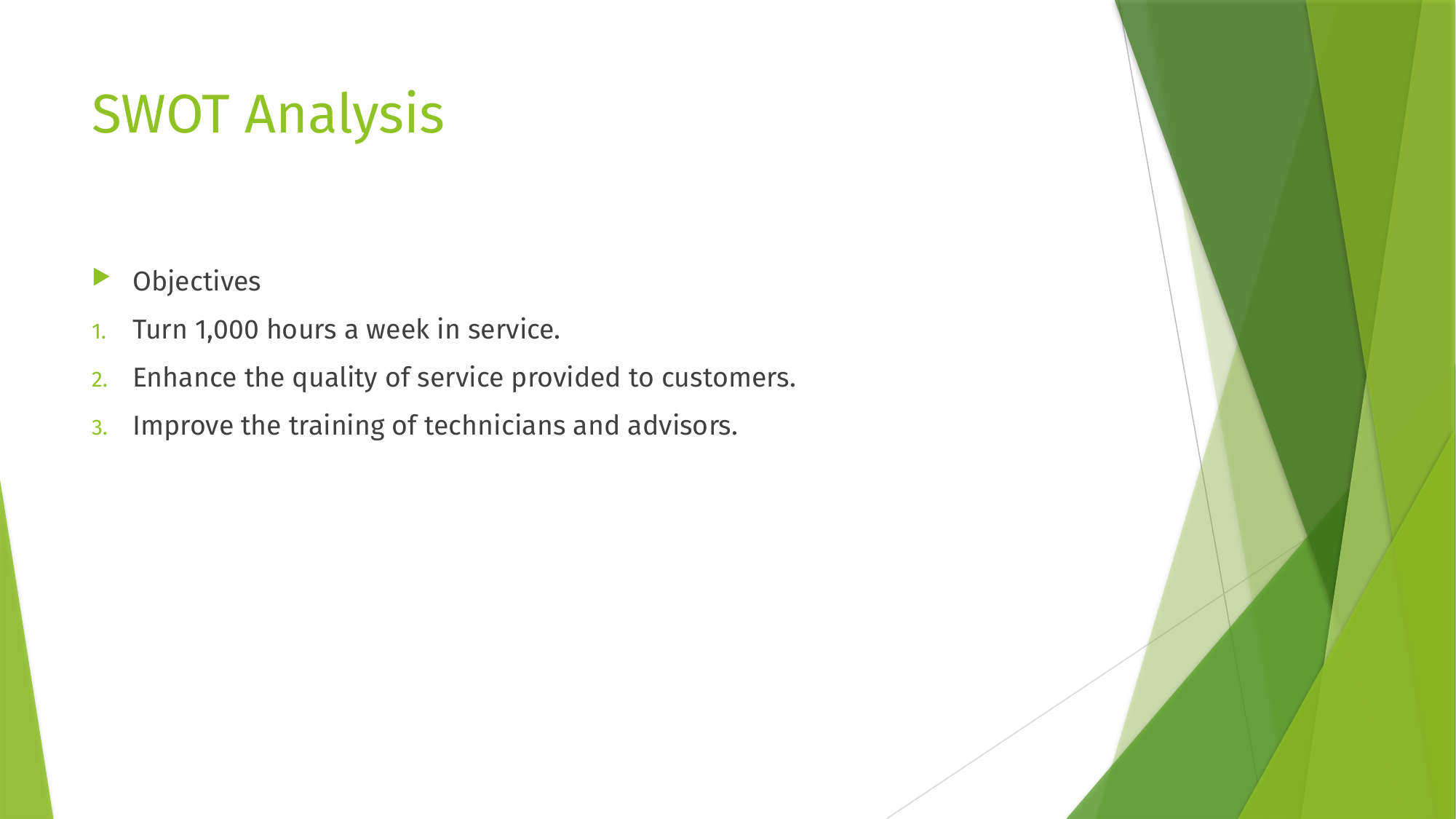

# SWOT Analysis
Objectives
Turn 1,000 hours a week in service.
Enhance the quality of service provided to customers.
Improve the training of technicians and advisors.